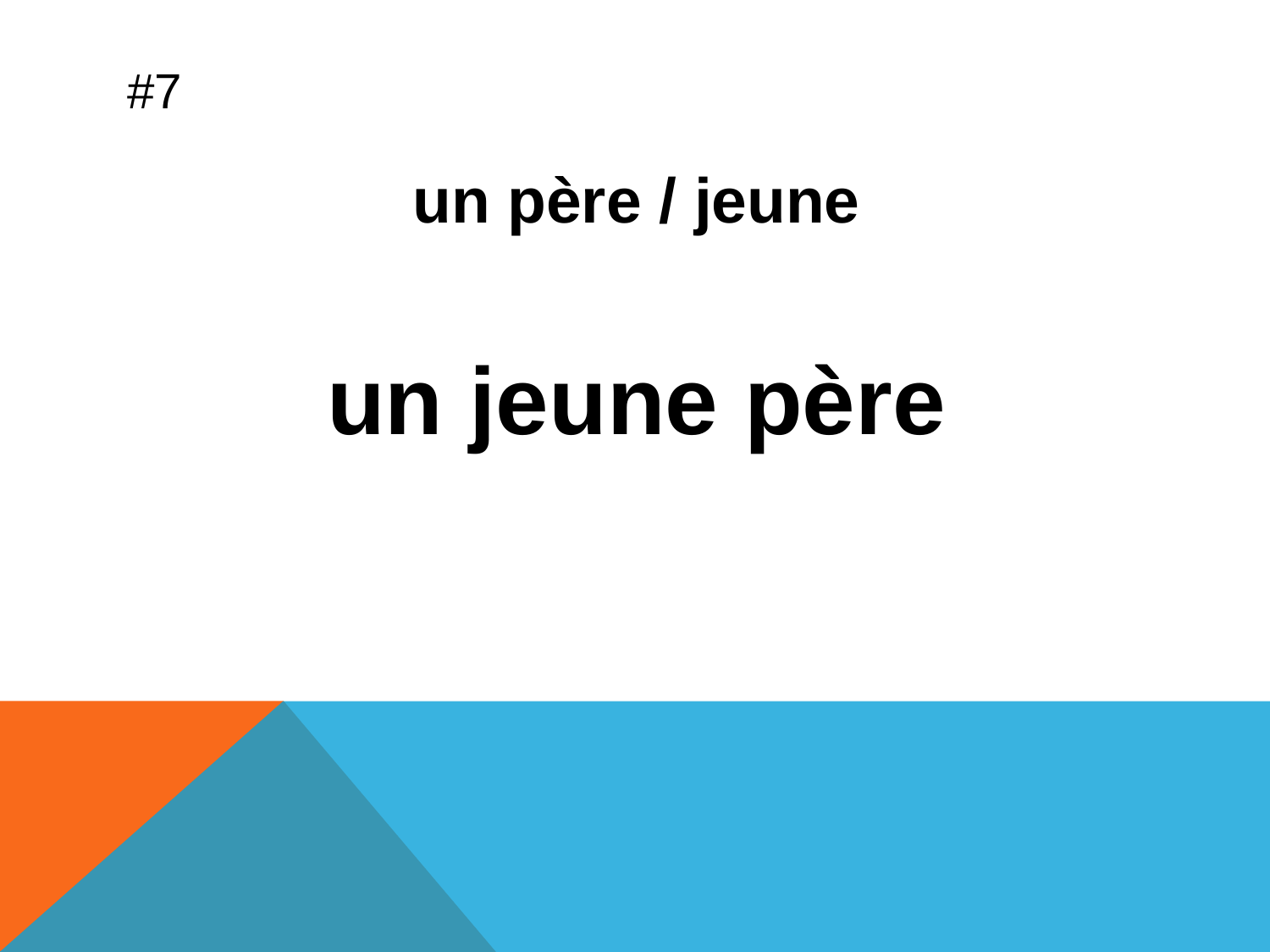

# #7
un père / jeune

un jeune père